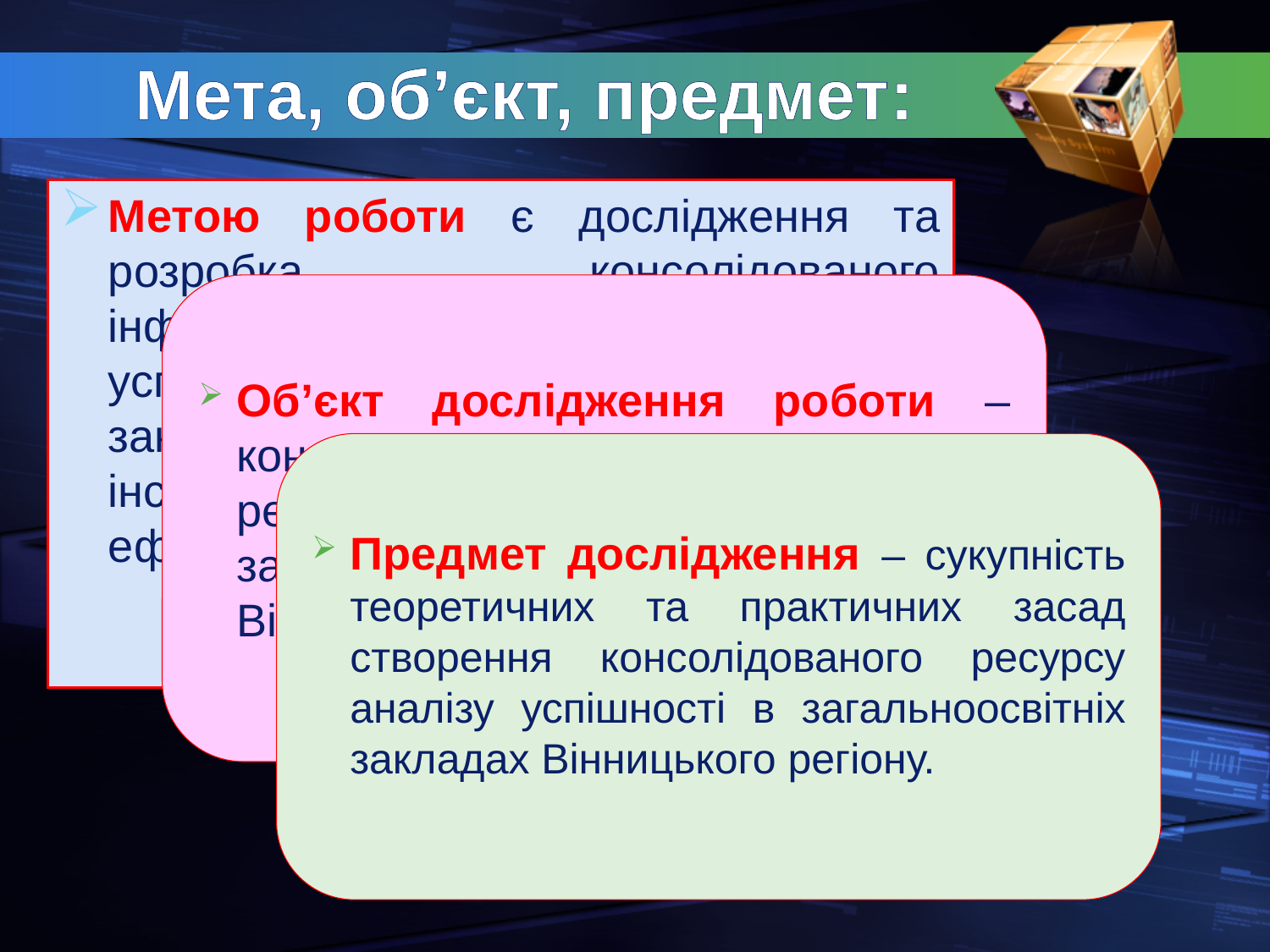

# Мета, об’єкт, предмет:
Метою роботи є дослідження та розробка консолідованого інформаційного ресурсу аналізу успішності в загальноосвітніх закладах Вінницького регіону, як інструменту для підвищення ефективності та якості освіти в регіоні.

Об’єкт дослідження роботи – консолідований інформаційний ресурс аналізу успішності в загальноосвітніх закладах Вінницького регіону.

Предмет дослідження – сукупність теоретичних та практичних засад створення консолідованого ресурсу аналізу успішності в загальноосвітніх закладах Вінницького регіону.